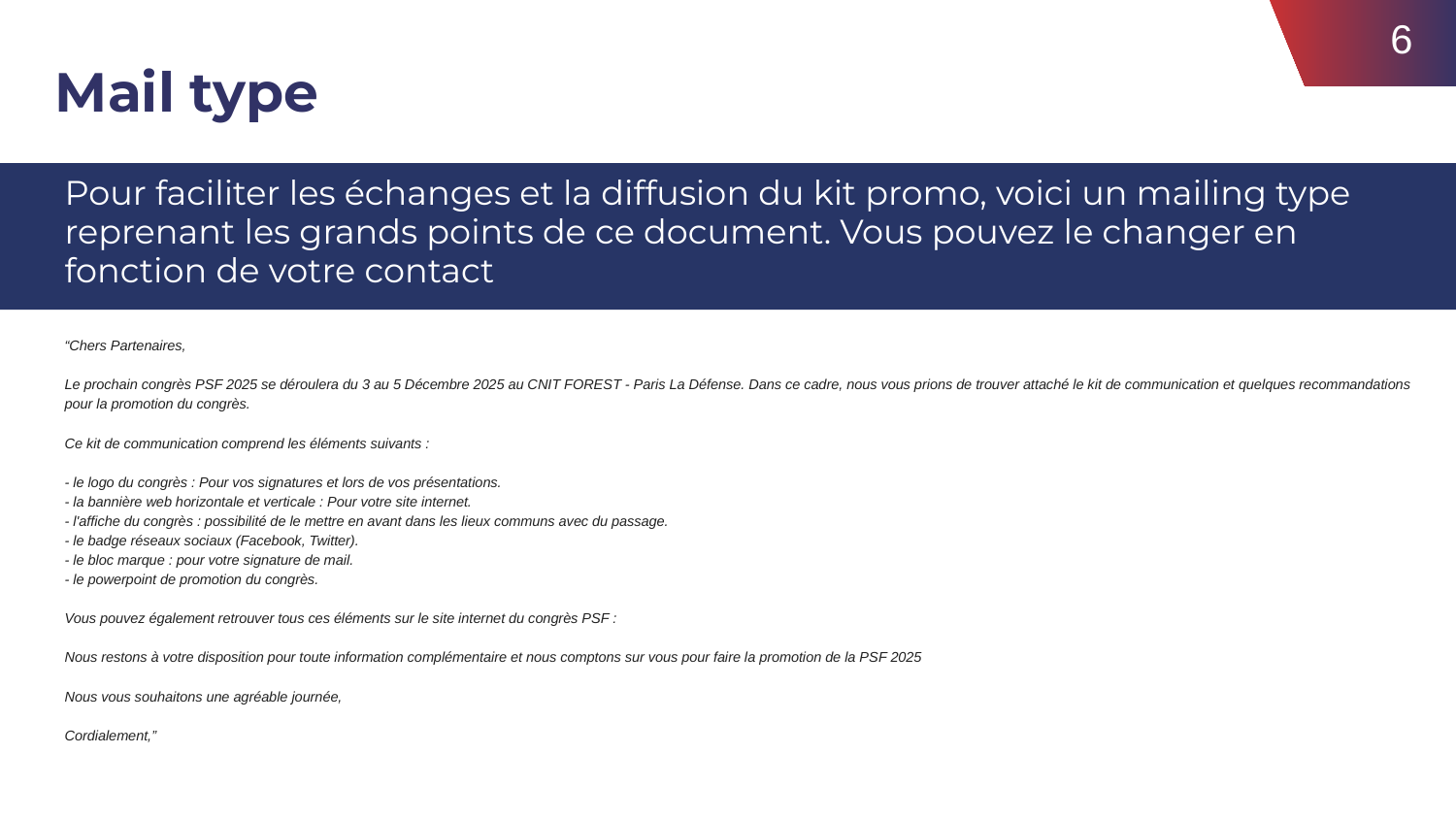

6
Mail type

Pour faciliter les échanges et la diffusion du kit promo, voici un mailing type reprenant les grands points de ce document. Vous pouvez le changer en fonction de votre contact

“Chers Partenaires,

Le prochain congrès PSF 2025 se déroulera du 3 au 5 Décembre 2025 au CNIT FOREST - Paris La Défense. Dans ce cadre, nous vous prions de trouver attaché le kit de communication et quelques recommandations pour la promotion du congrès.

Ce kit de communication comprend les éléments suivants :

- le logo du congrès : Pour vos signatures et lors de vos présentations.
- la bannière web horizontale et verticale : Pour votre site internet.
- l'affiche du congrès : possibilité de le mettre en avant dans les lieux communs avec du passage.
- le badge réseaux sociaux (Facebook, Twitter).
- le bloc marque : pour votre signature de mail.
- le powerpoint de promotion du congrès.

Vous pouvez également retrouver tous ces éléments sur le site internet du congrès PSF :

Nous restons à votre disposition pour toute information complémentaire et nous comptons sur vous pour faire la promotion de la PSF 2025

Nous vous souhaitons une agréable journée,

Cordialement,”